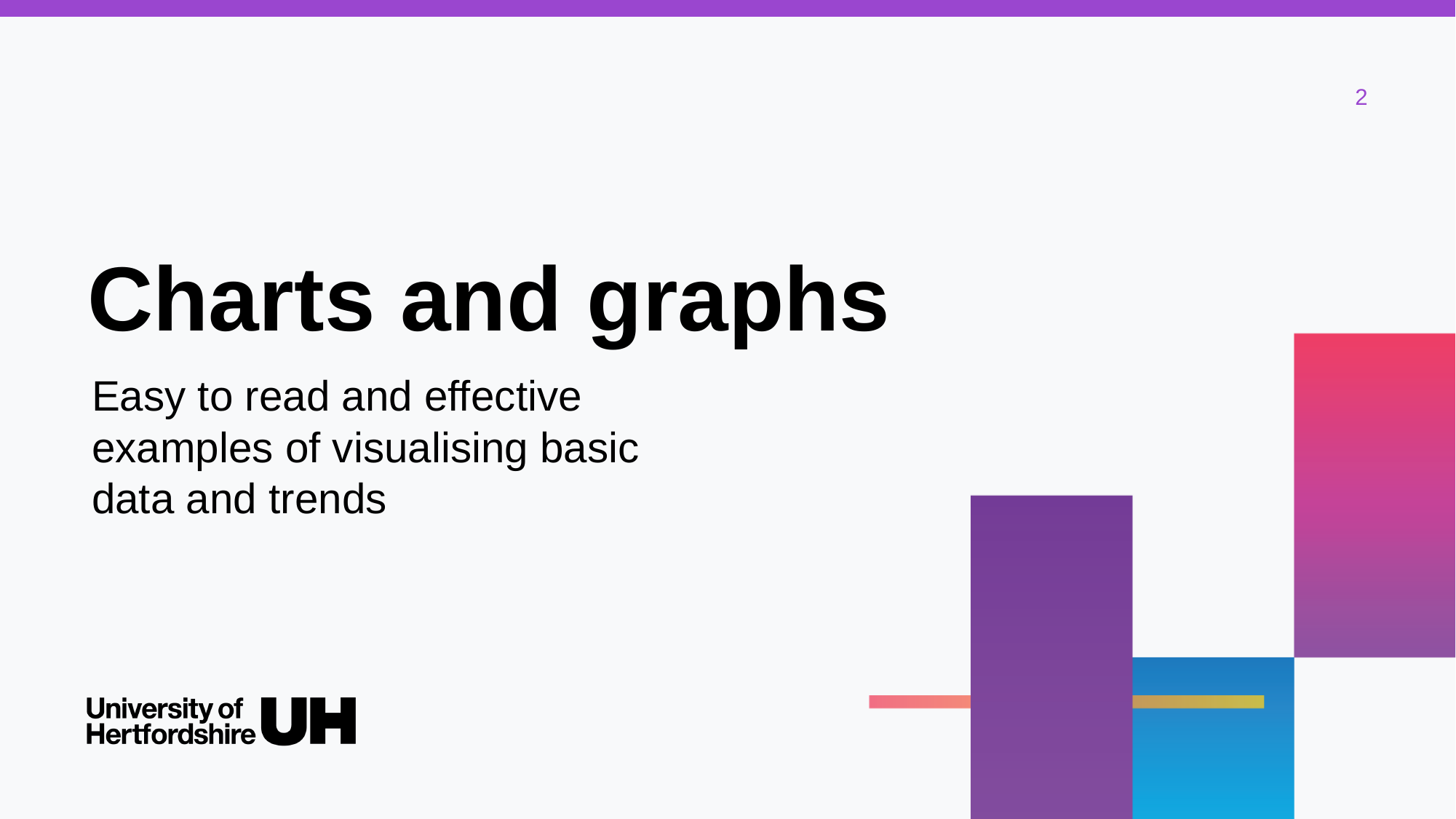

# Charts and graphs
Easy to read and effective examples of visualising basic data and trends